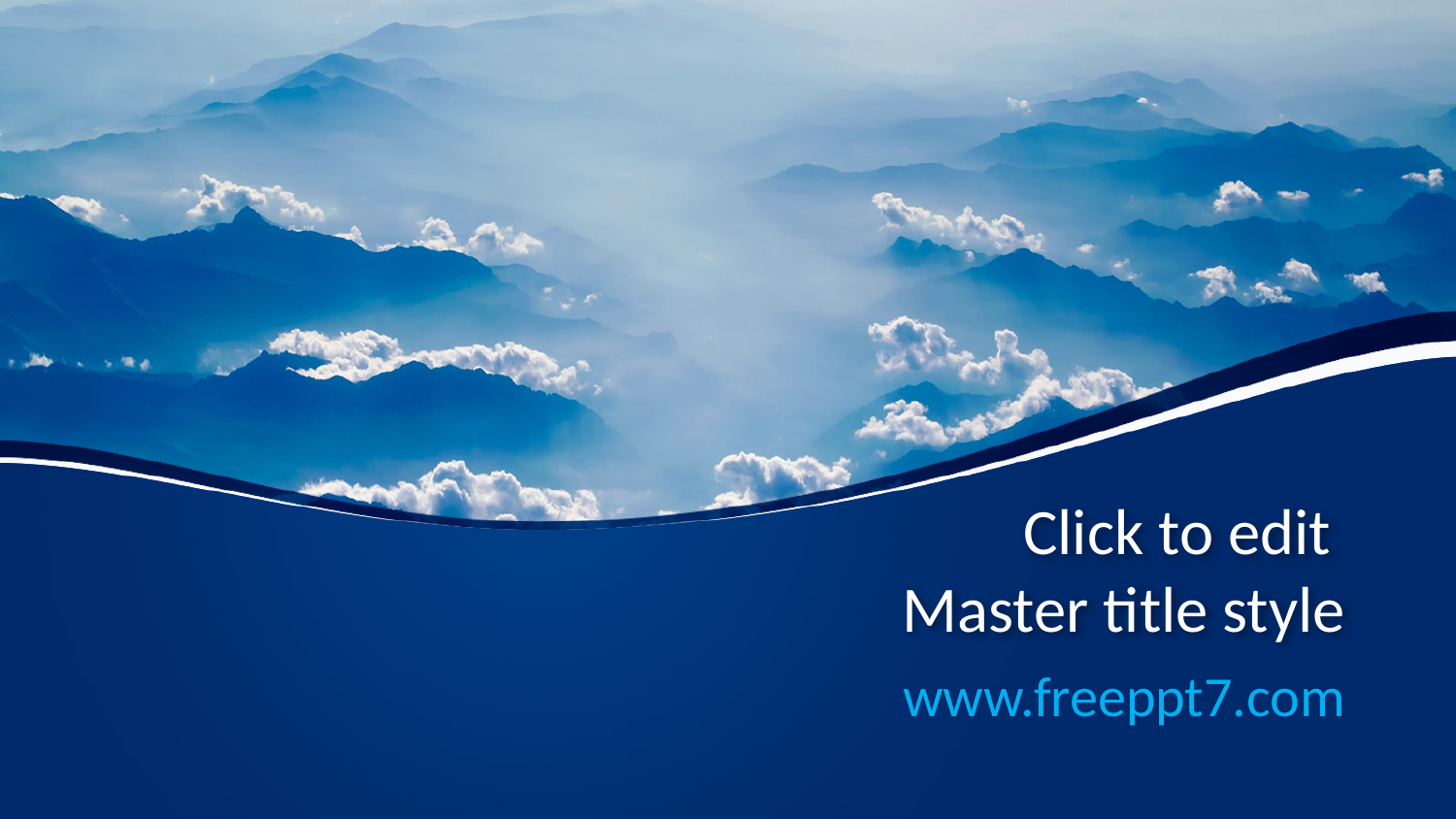

# Click to edit Master title style
www.freeppt7.com